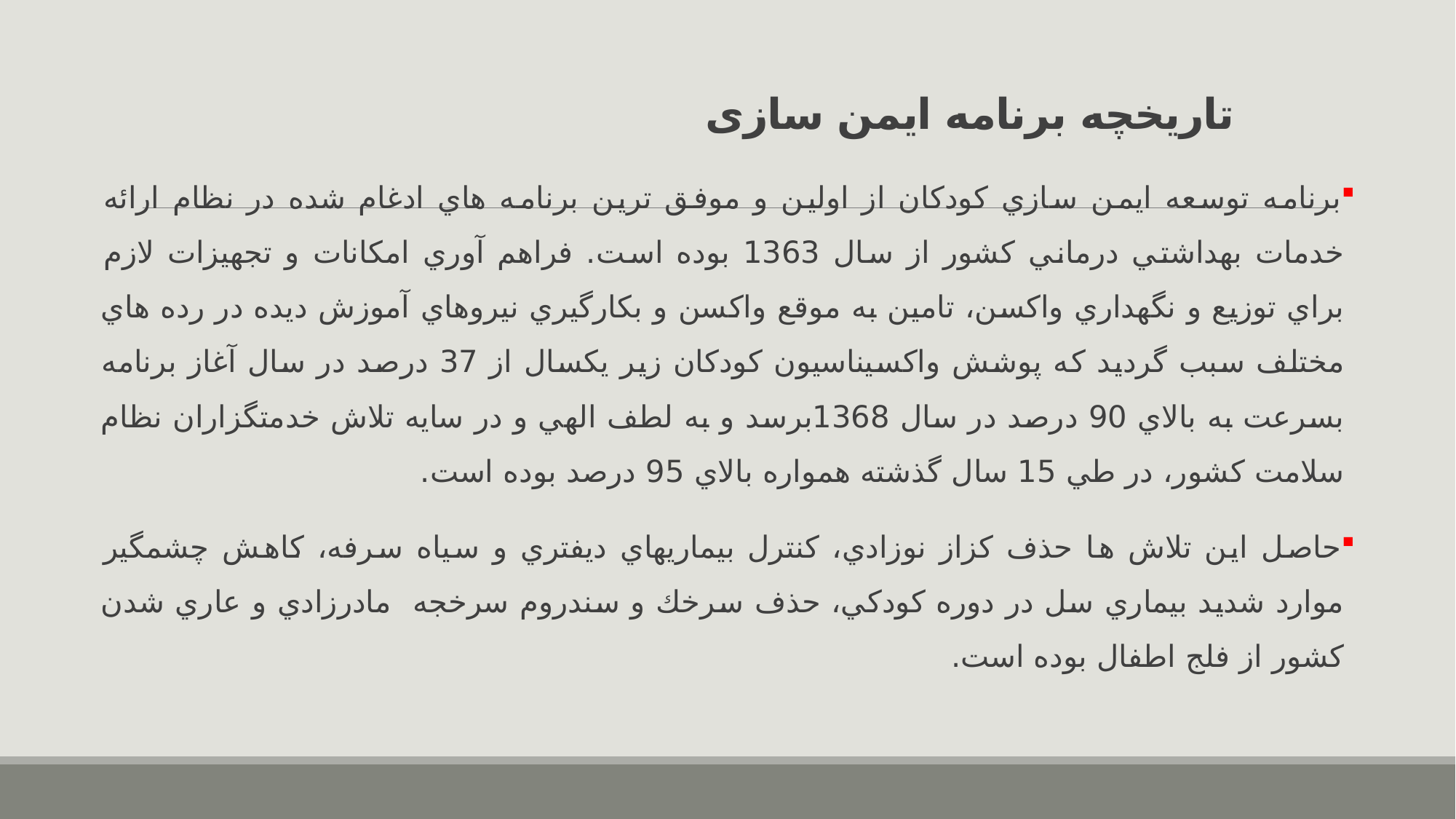

# تاریخچه برنامه ایمن سازی
برنامه توسعه ايمن سازي كودكان از اولين و موفق ترين برنامه هاي ادغام شده در نظام ارائه خدمات بهداشتي درماني كشور از سال 1363 بوده است. فراهم آوري امكانات و تجهيزات لازم براي توزيع و نگهداري واكسن، تامين به موقع واكسن و بكارگيري نيروهاي آموزش ديده در رده هاي مختلف سبب گرديد كه پوشش واكسيناسيون كودكان زير يكسال از 37 درصد در سال آغاز برنامه بسرعت به بالاي 90 درصد در سال 1368برسد و به لطف الهي و در سايه تلاش خدمتگزاران نظام سلامت كشور، در طي 15 سال گذشته همواره بالاي 95 درصد بوده است.
حاصل اين تلاش ها حذف كزاز نوزادي، كنترل بيماريهاي ديفتري و سياه سرفه، كاهش چشمگير موارد شديد بيماري سل در دوره كودكي، حذف سرخك و سندروم سرخجه  مادرزادي و عاري شدن كشور از فلج اطفال بوده است.